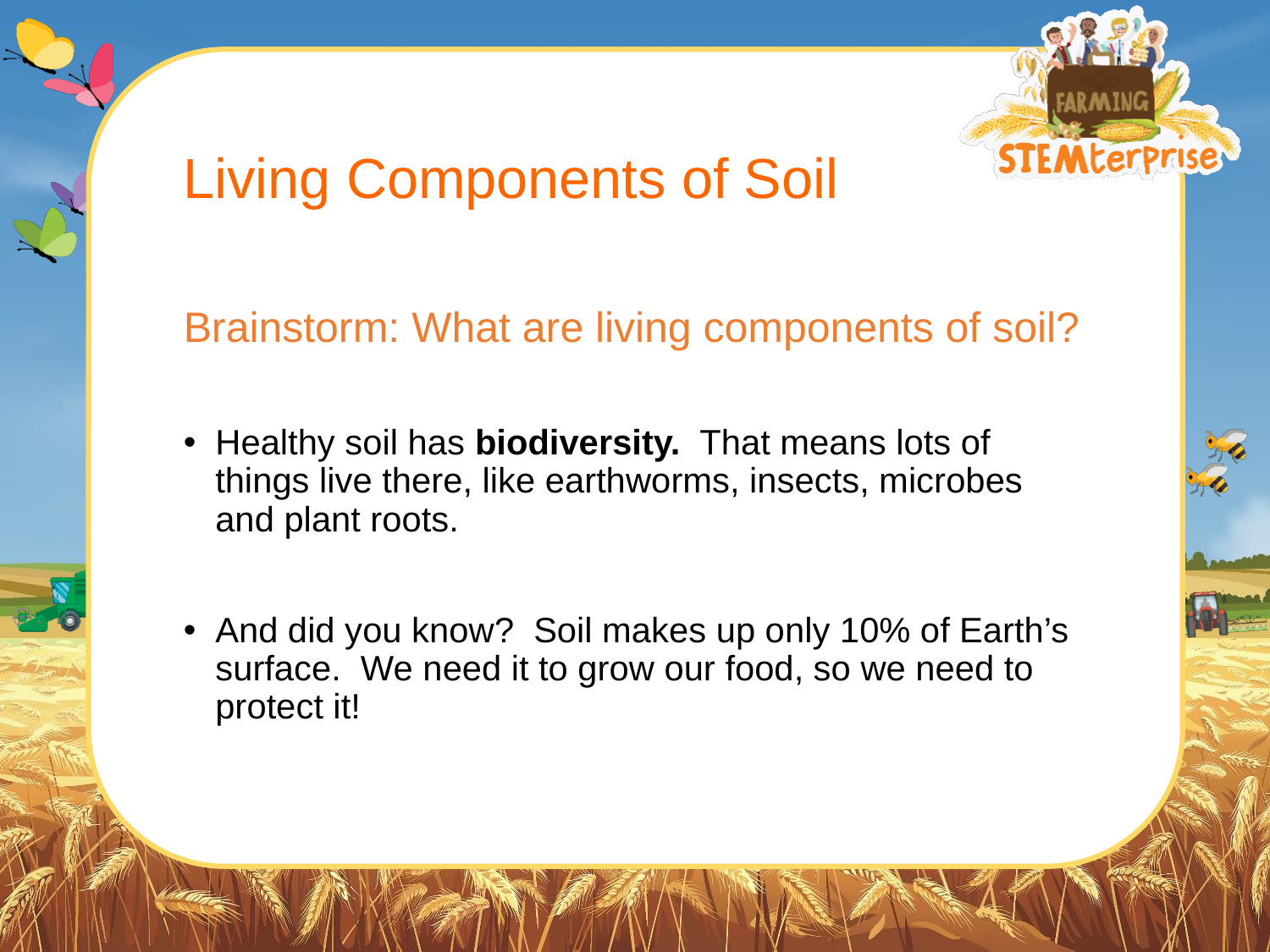

# Living Components of Soil
Brainstorm: What are living components of soil?

Healthy soil has biodiversity.  That means lots of things live there, like earthworms, insects, microbes and plant roots.

And did you know?  Soil makes up only 10% of Earth’s surface.  We need it to grow our food, so we need to protect it!